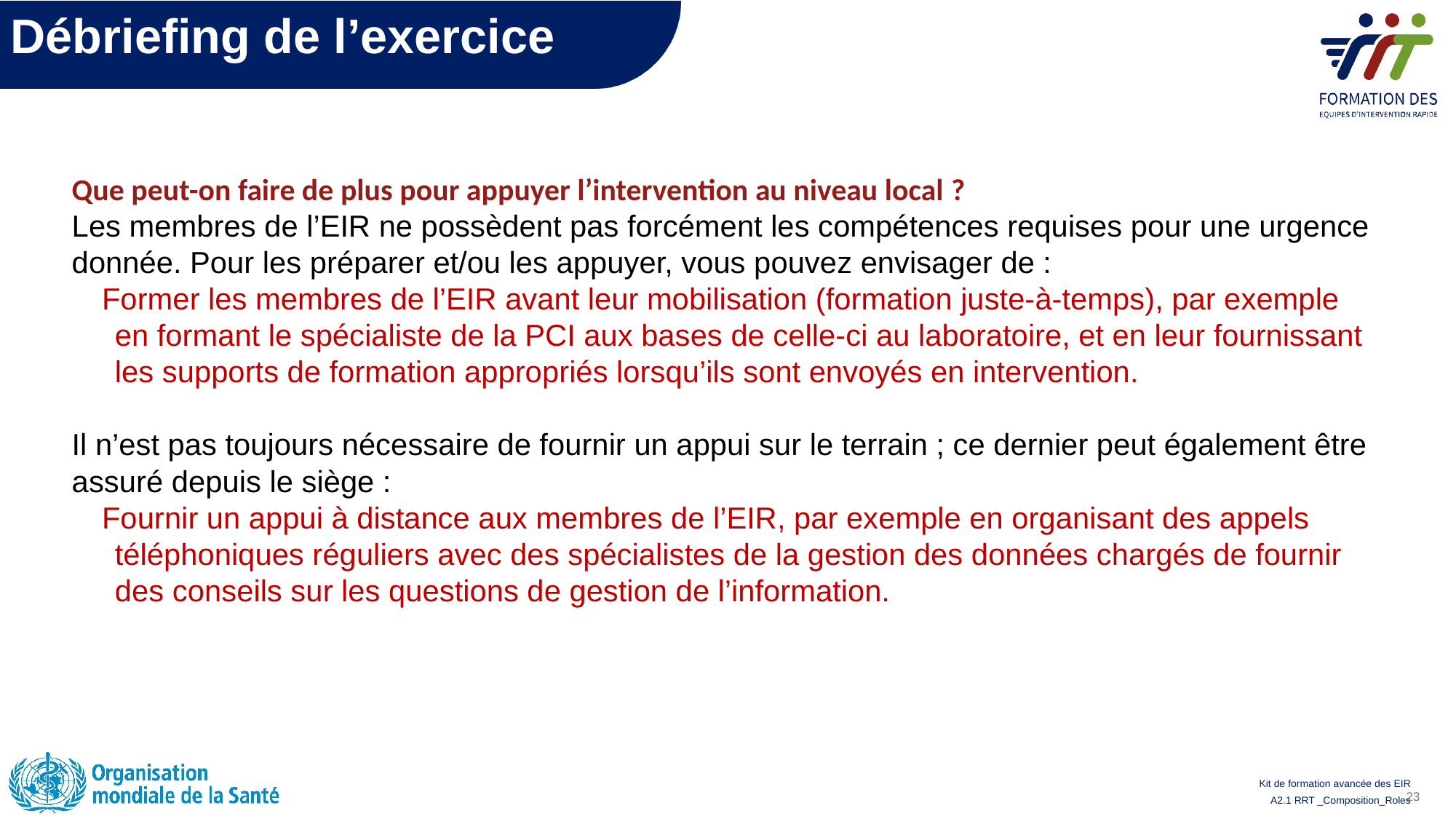

Débriefing de l’exercice
Que peut-on faire de plus pour appuyer l’intervention au niveau local ?
Les membres de l’EIR ne possèdent pas forcément les compétences requises pour une urgence donnée. Pour les préparer et/ou les appuyer, vous pouvez envisager de :
 Former les membres de l’EIR avant leur mobilisation (formation juste-à-temps), par exemple en formant le spécialiste de la PCI aux bases de celle-ci au laboratoire, et en leur fournissant les supports de formation appropriés lorsqu’ils sont envoyés en intervention.

Il n’est pas toujours nécessaire de fournir un appui sur le terrain ; ce dernier peut également être assuré depuis le siège :
 Fournir un appui à distance aux membres de l’EIR, par exemple en organisant des appels téléphoniques réguliers avec des spécialistes de la gestion des données chargés de fournir des conseils sur les questions de gestion de l’information.